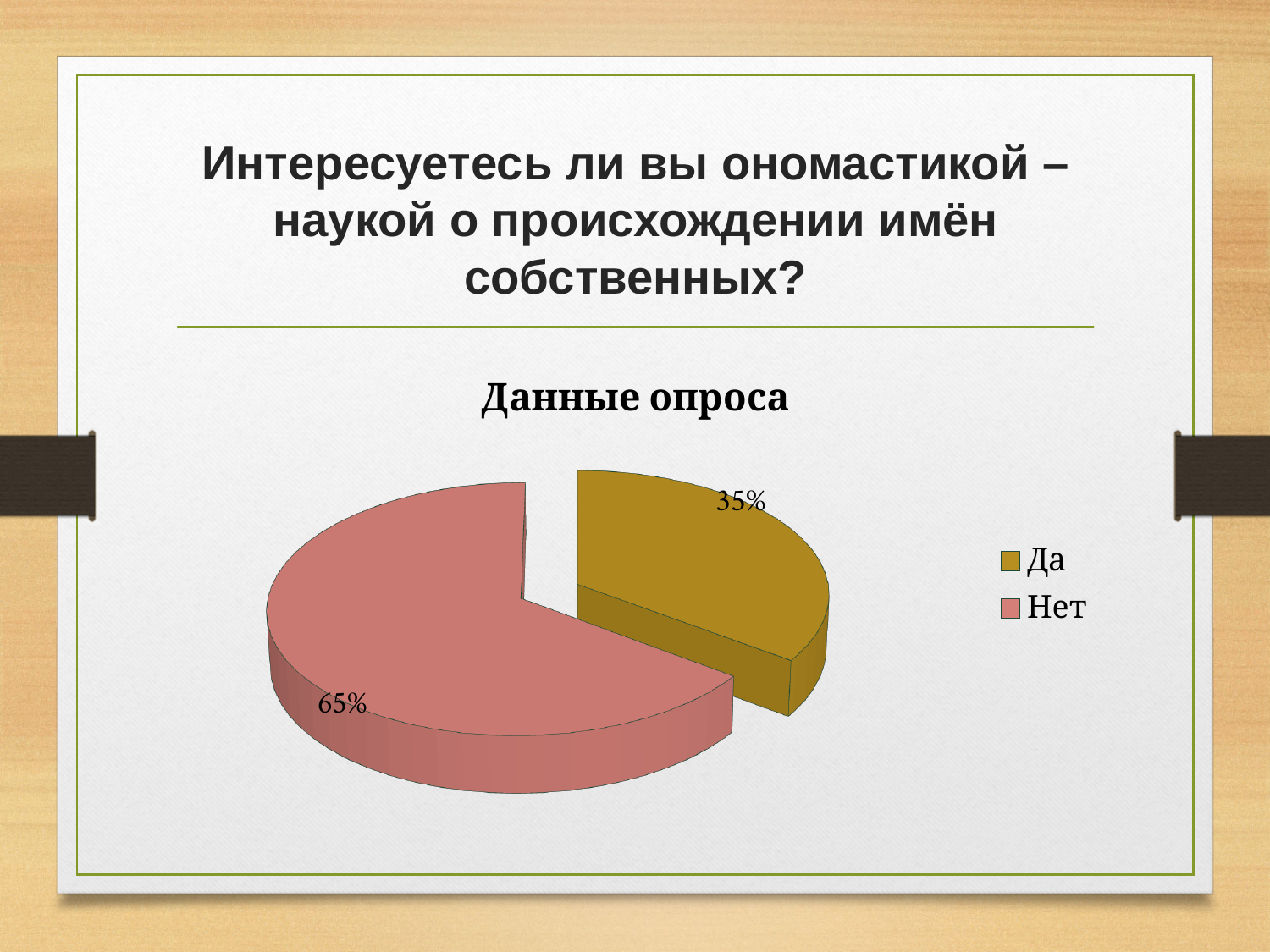

# Интересуетесь ли вы ономастикой – наукой о происхождении имён собственных?

[unsupported chart]